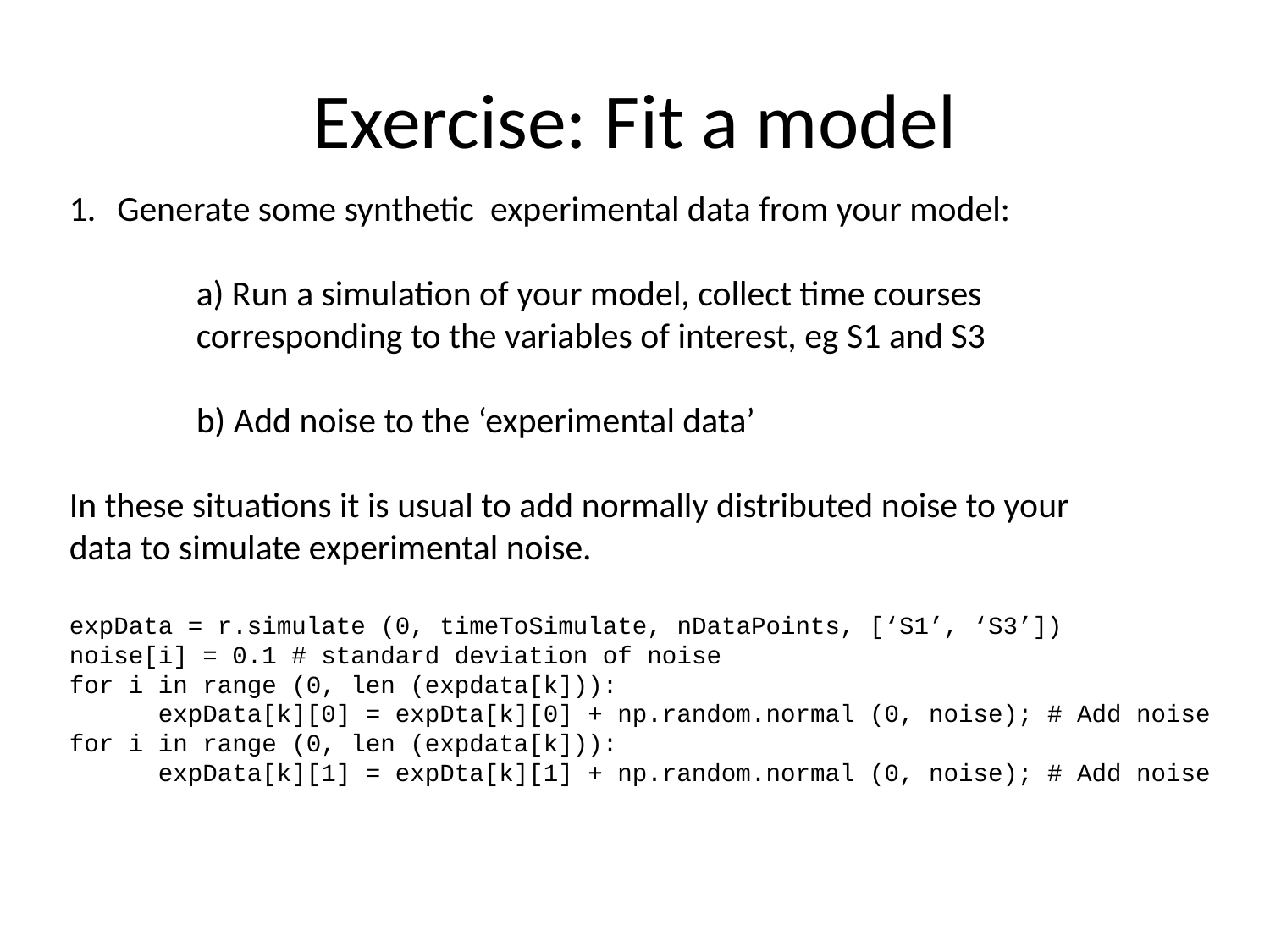

# Exercise: Fit a model
Generate some synthetic  experimental data from your model:
	a) Run a simulation of your model, collect time courses
	corresponding to the variables of interest, eg S1 and S3

	b) Add noise to the ‘experimental data’

In these situations it is usual to add normally distributed noise to your
data to simulate experimental noise.

expData = r.simulate (0, timeToSimulate, nDataPoints, [‘S1’, ‘S3’])
noise[i] = 0.1 # standard deviation of noise
for i in range (0, len (expdata[k])):
      expData[k][0] = expDta[k][0] + np.random.normal (0, noise); # Add noise
for i in range (0, len (expdata[k])):
      expData[k][1] = expDta[k][1] + np.random.normal (0, noise); # Add noise